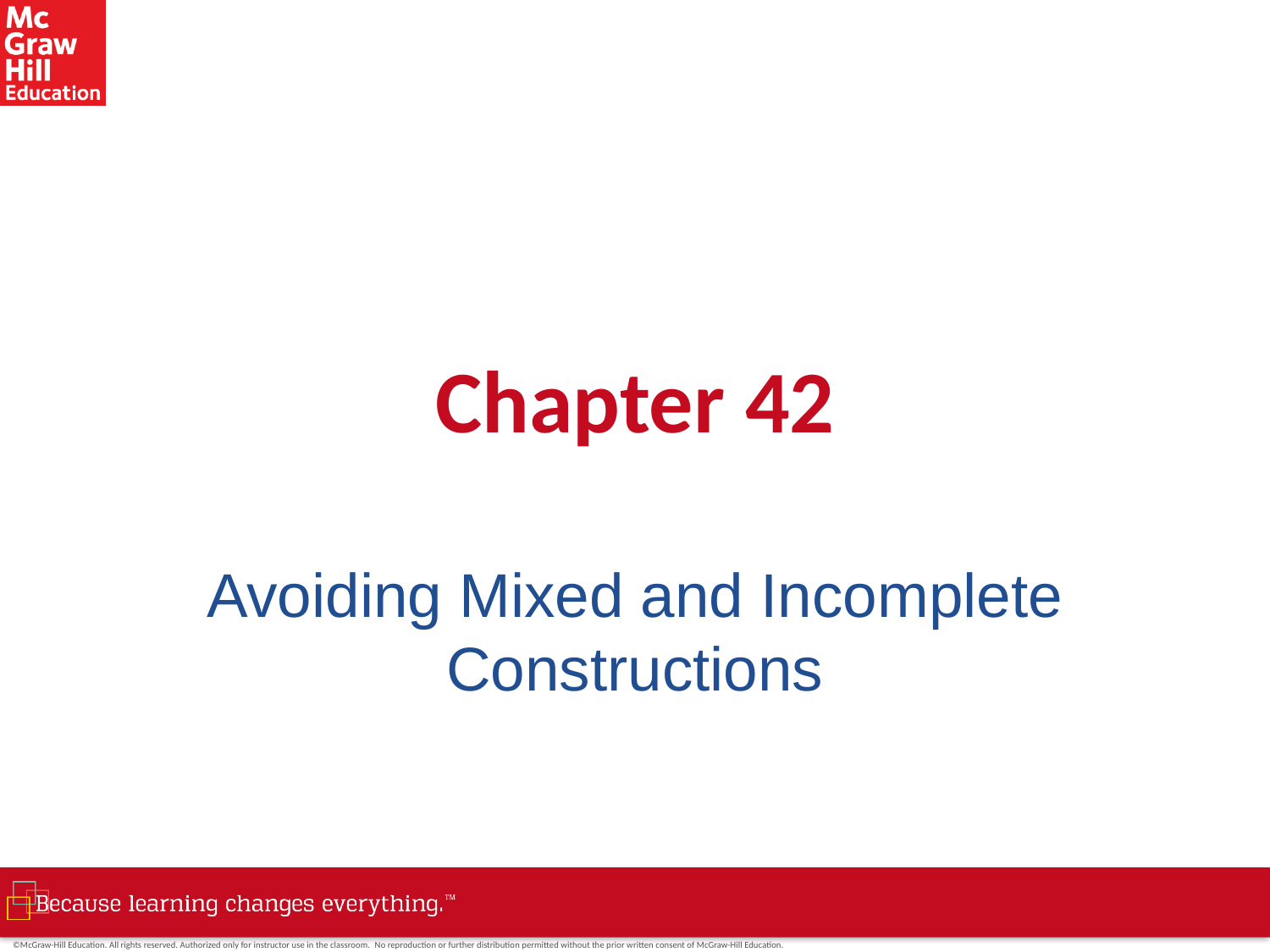

# Chapter 42
Avoiding Mixed and Incomplete Constructions